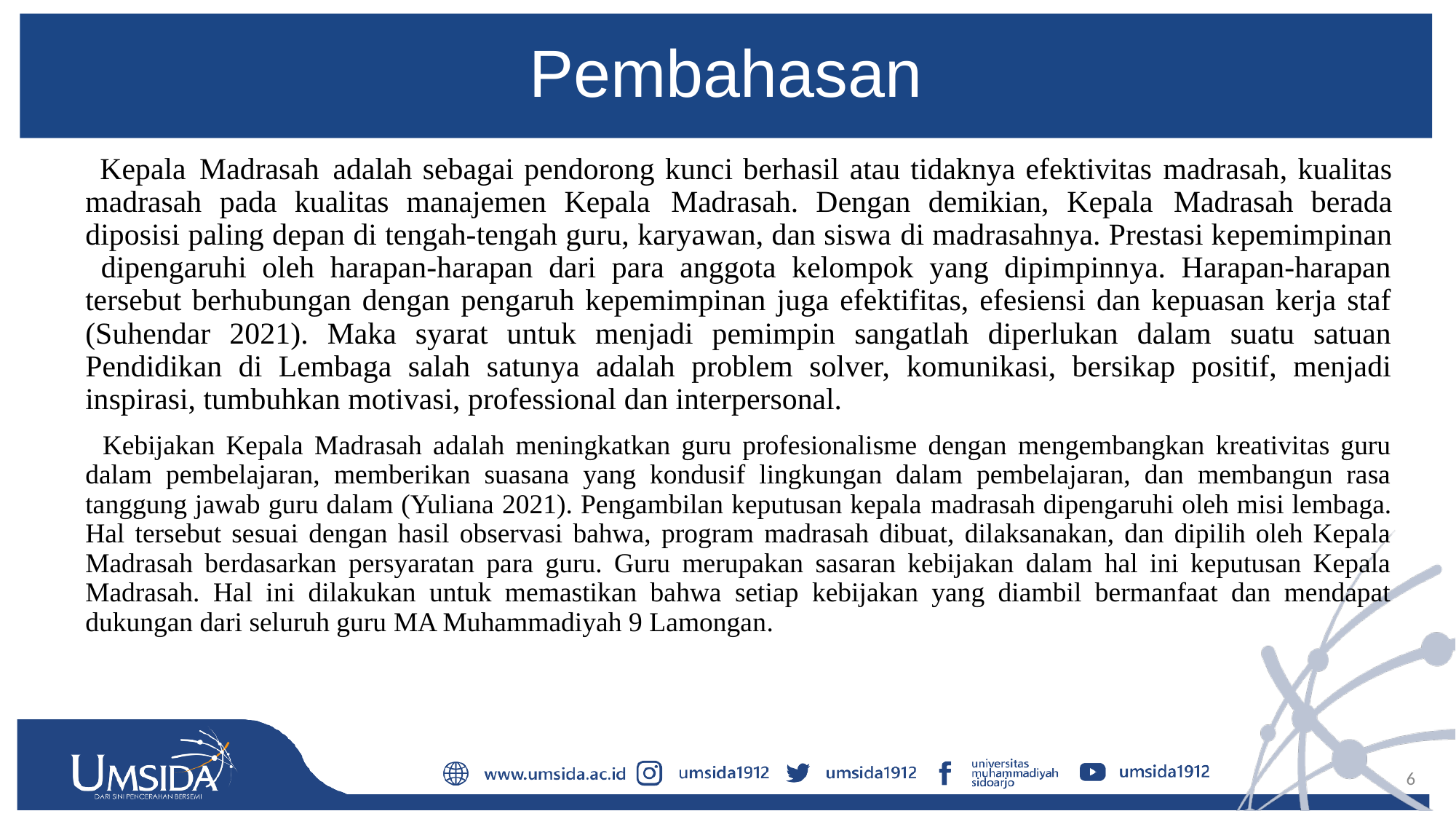

# Pembahasan
    Kepala Madrasah adalah sebagai pendorong kunci berhasil atau tidaknya efektivitas madrasah, kualitas madrasah pada kualitas manajemen Kepala Madrasah. Dengan demikian, Kepala Madrasah berada diposisi paling depan di tengah-tengah guru, karyawan, dan siswa di madrasahnya. Prestasi kepemimpinan  dipengaruhi oleh harapan-harapan dari para anggota kelompok yang dipimpinnya. Harapan-harapan tersebut berhubungan dengan pengaruh kepemimpinan juga efektifitas, efesiensi dan kepuasan kerja staf (Suhendar 2021). Maka syarat untuk menjadi pemimpin sangatlah diperlukan dalam suatu satuan Pendidikan di Lembaga salah satunya adalah problem solver, komunikasi, bersikap positif, menjadi inspirasi, tumbuhkan motivasi, professional dan interpersonal.
    Kebijakan Kepala Madrasah adalah meningkatkan guru profesionalisme dengan mengembangkan kreativitas guru dalam pembelajaran, memberikan suasana yang kondusif lingkungan dalam pembelajaran, dan membangun rasa tanggung jawab guru dalam (Yuliana 2021). Pengambilan keputusan kepala madrasah dipengaruhi oleh misi lembaga. Hal tersebut sesuai dengan hasil observasi bahwa, program madrasah dibuat, dilaksanakan, dan dipilih oleh Kepala Madrasah berdasarkan persyaratan para guru. Guru merupakan sasaran kebijakan dalam hal ini keputusan Kepala Madrasah. Hal ini dilakukan untuk memastikan bahwa setiap kebijakan yang diambil bermanfaat dan mendapat dukungan dari seluruh guru MA Muhammadiyah 9 Lamongan.